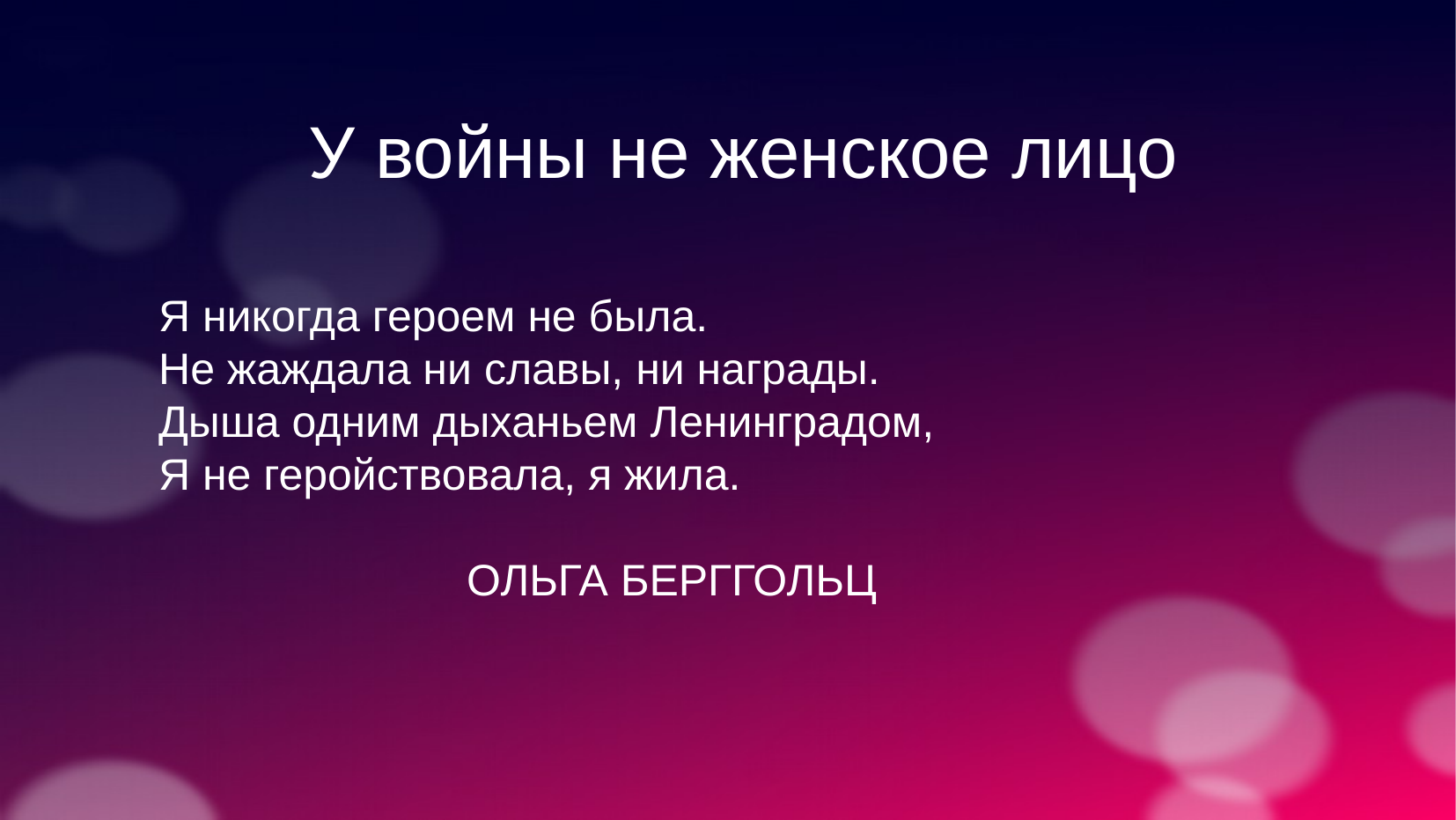

У войны не женское лицо

Я никогда героем не была.
Не жаждала ни славы, ни награды.
Дыша одним дыханьем Ленинградом,
Я не геройствовала, я жила.

                         ОЛЬГА БЕРГГОЛЬЦ